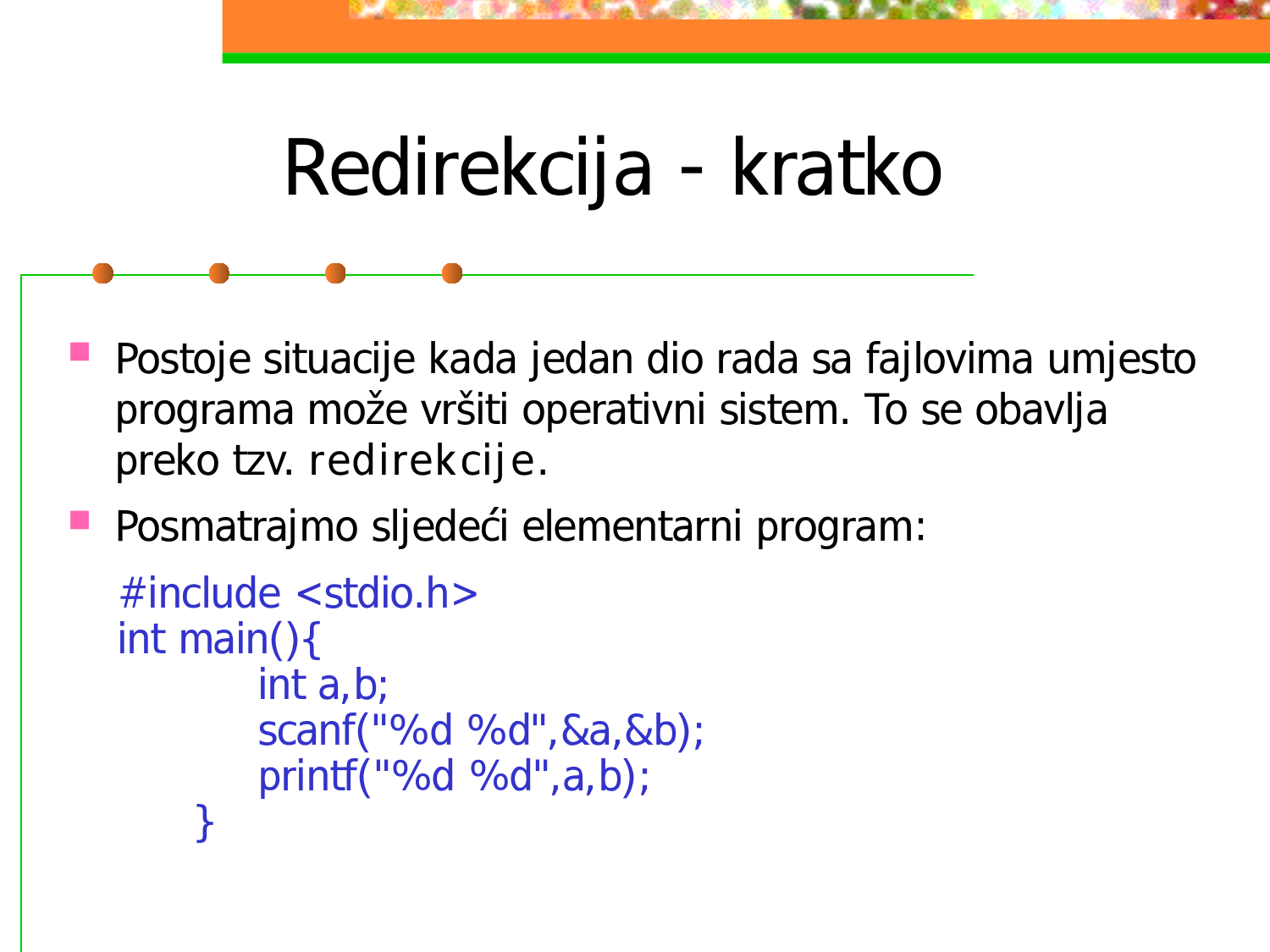

# Redirekcija - kratko
Postoje situacije kada jedan dio rada sa fajlovima umjesto programa može vršiti operativni sistem. To se obavlja preko tzv. redirekcije.
Posmatrajmo sljedeći elementarni program:
#include <stdio.h>
int main(){
	int a,b;
	scanf("%d %d",&a,&b);
	printf("%d %d",a,b);
	}